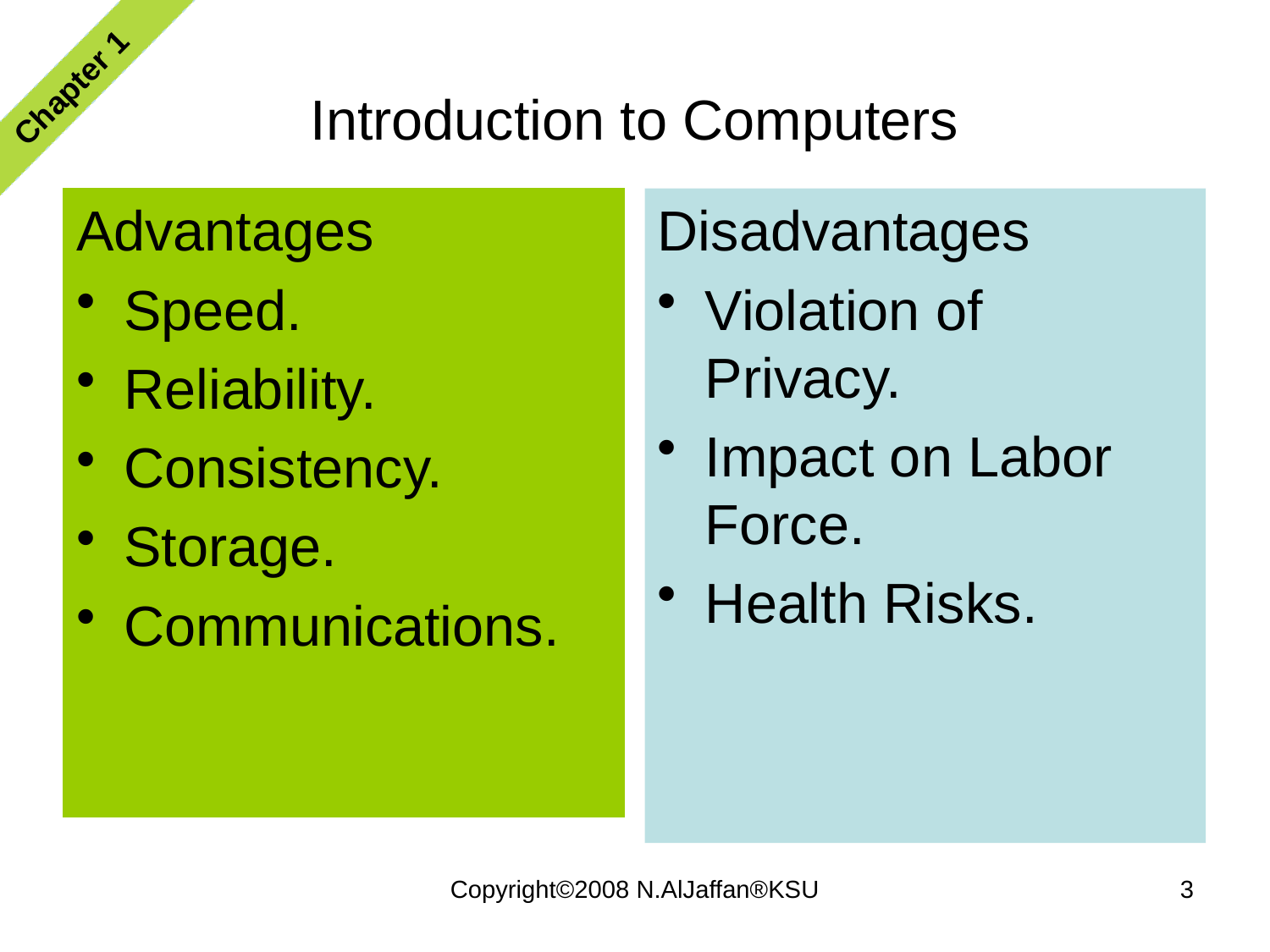

# Introduction to Computers
Chapter 1
Advantages
Speed.
Reliability.
Consistency.
Storage.
Communications.

Disadvantages
Violation of Privacy.
Impact on Labor Force.
Health Risks.

Copyright©2008 N.AlJaffan®KSU
3